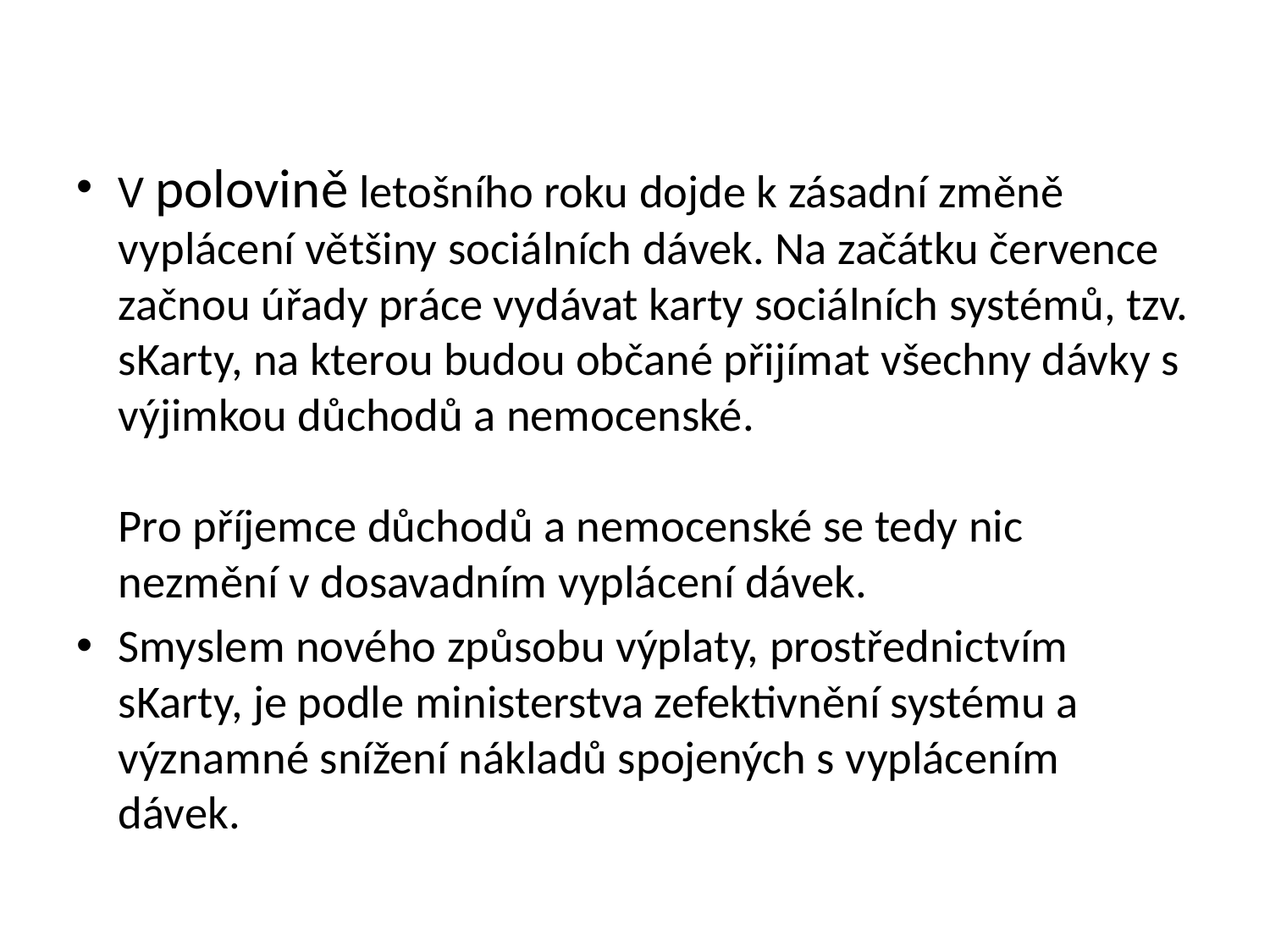

#
V polovině letošního roku dojde k zásadní změně vyplácení většiny sociálních dávek. Na začátku července začnou úřady práce vydávat karty sociálních systémů, tzv. sKarty, na kterou budou občané přijímat všechny dávky s výjimkou důchodů a nemocenské.
Pro příjemce důchodů a nemocenské se tedy nic nezmění v dosavadním vyplácení dávek.
Smyslem nového způsobu výplaty, prostřednictvím sKarty, je podle ministerstva zefektivnění systému a významné snížení nákladů spojených s vyplácením dávek.